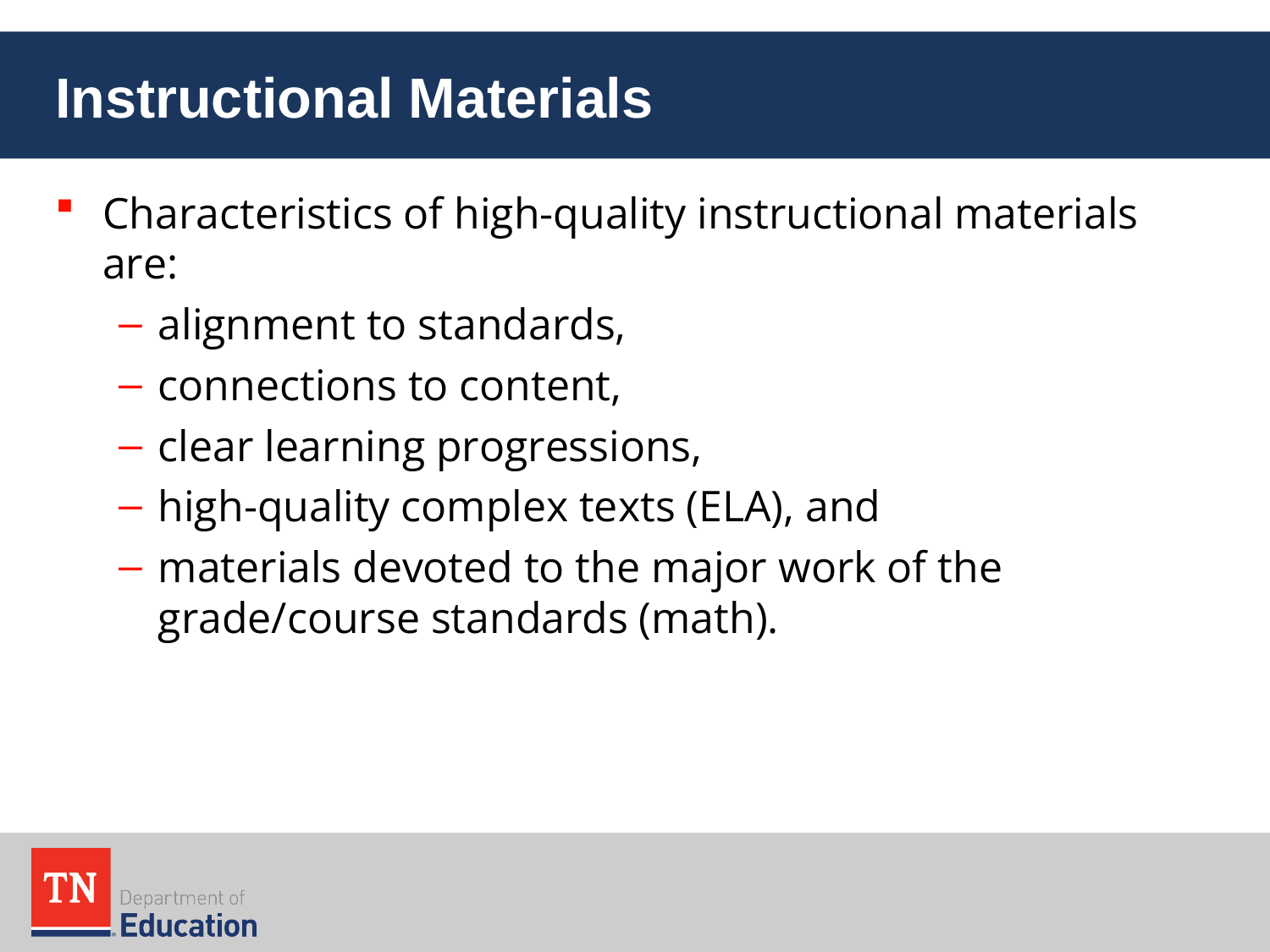

# Instructional Materials
Characteristics of high-quality instructional materials are:
alignment to standards,
connections to content,
clear learning progressions,
high-quality complex texts (ELA), and
materials devoted to the major work of the grade/course standards (math).